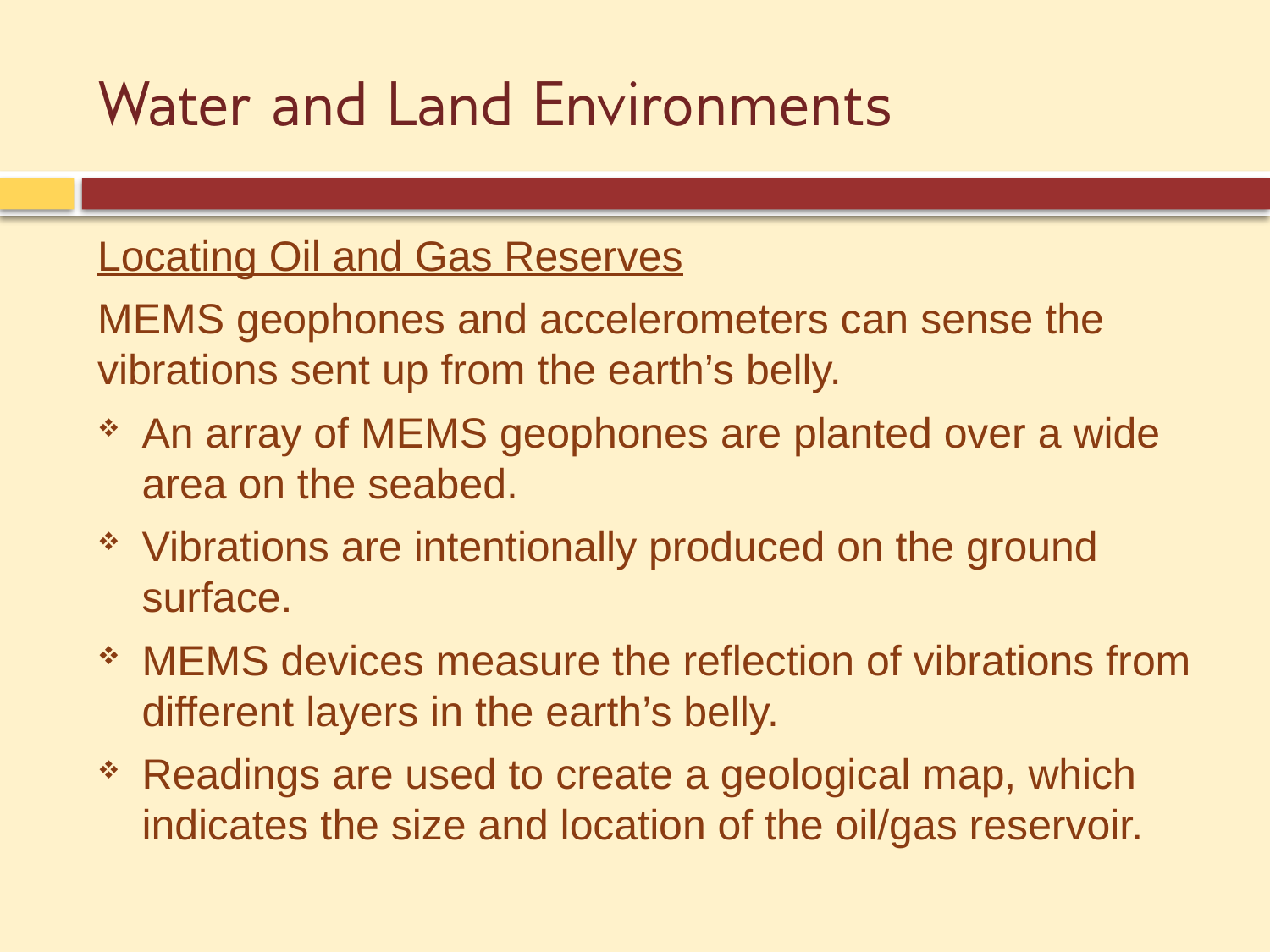

# Water and Land Environments
Locating Oil and Gas Reserves
MEMS geophones and accelerometers can sense the vibrations sent up from the earth’s belly.
An array of MEMS geophones are planted over a wide area on the seabed.
Vibrations are intentionally produced on the ground surface.
MEMS devices measure the reflection of vibrations from different layers in the earth’s belly.
Readings are used to create a geological map, which indicates the size and location of the oil/gas reservoir.